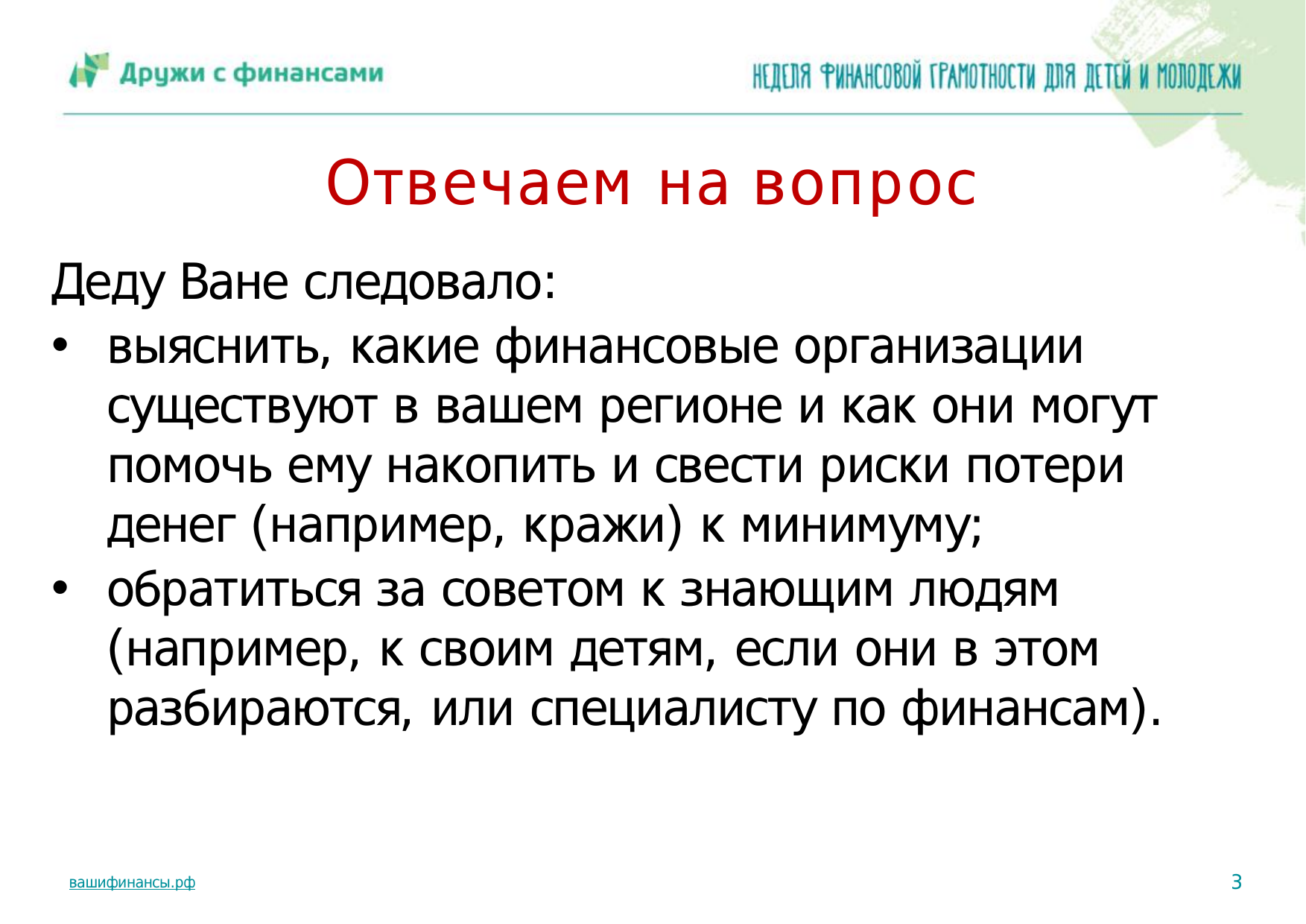

# Отвечаем на вопрос
Деду Ване следовало:
выяснить, какие финансовые организации существуют в вашем регионе и как они могут помочь ему накопить и свести риски потери денег (например, кражи) к минимуму;
обратиться за советом к знающим людям (например, к своим детям, если они в этом разбираются, или специалисту по финансам).

3